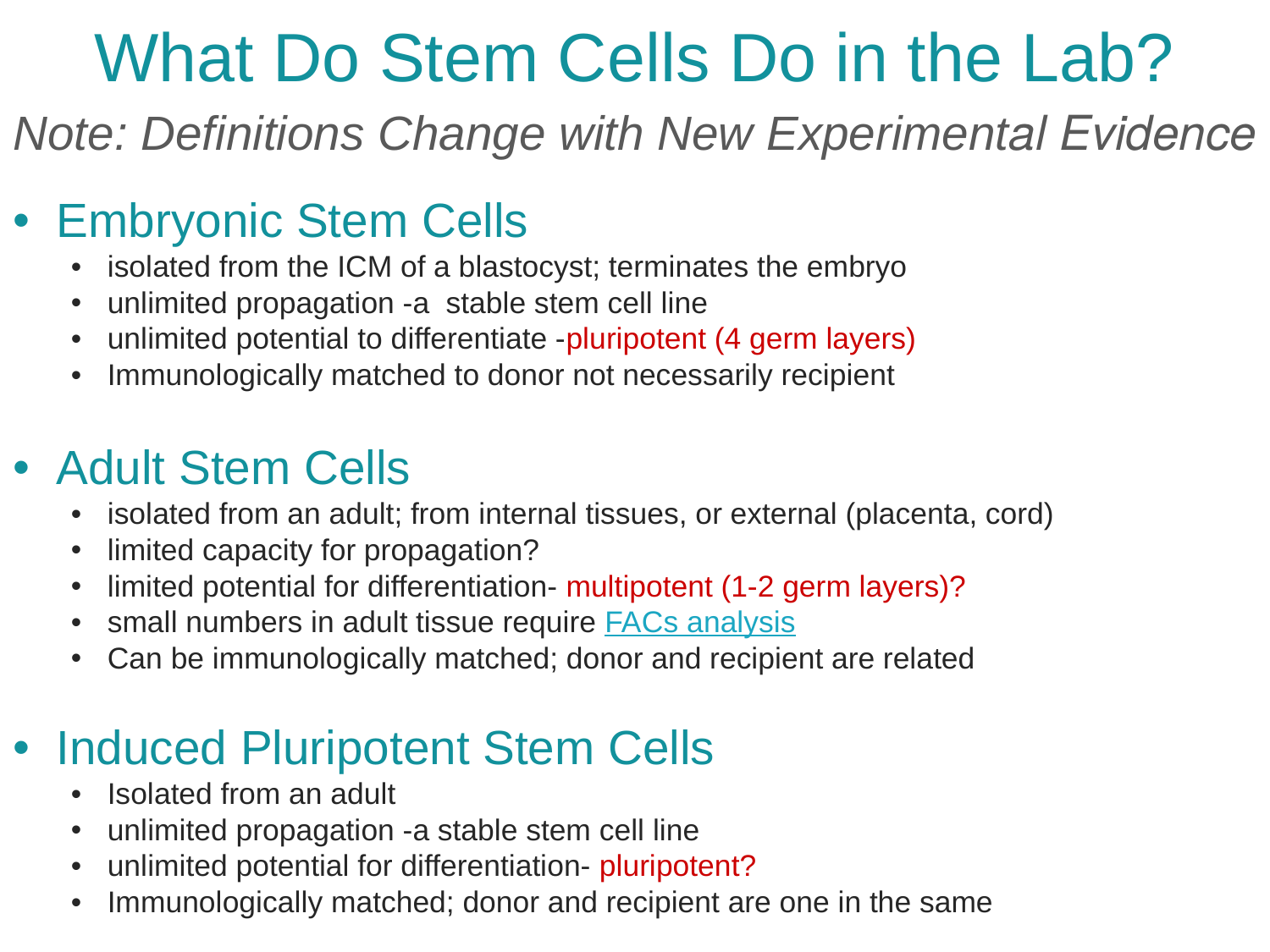

# What Do Stem Cells Do in the Lab? Note: Definitions Change with New Experimental Evidence
Embryonic Stem Cells
isolated from the ICM of a blastocyst; terminates the embryo
unlimited propagation -a  stable stem cell line
unlimited potential to differentiate -pluripotent (4 germ layers)
Immunologically matched to donor not necessarily recipient

Adult Stem Cells
isolated from an adult; from internal tissues, or external (placenta, cord)
limited capacity for propagation?
limited potential for differentiation- multipotent (1-2 germ layers)?
small numbers in adult tissue require FACs analysis
Can be immunologically matched; donor and recipient are related

Induced Pluripotent Stem Cells
Isolated from an adult
unlimited propagation -a stable stem cell line
unlimited potential for differentiation- pluripotent?
Immunologically matched; donor and recipient are one in the same